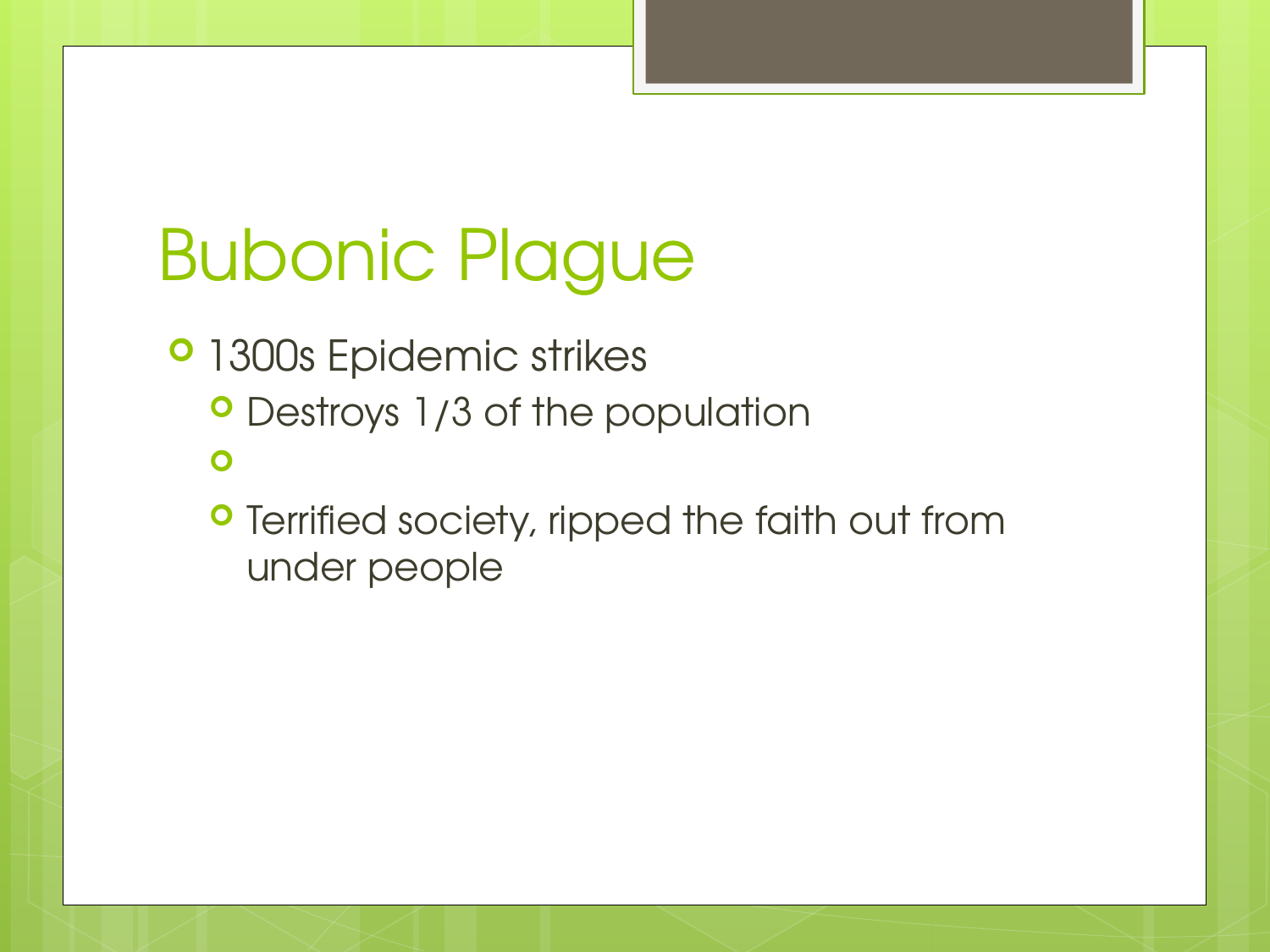

# Bubonic Plague
1300s Epidemic strikes
Destroys 1/3 of the population

Terrified society, ripped the faith out from under people